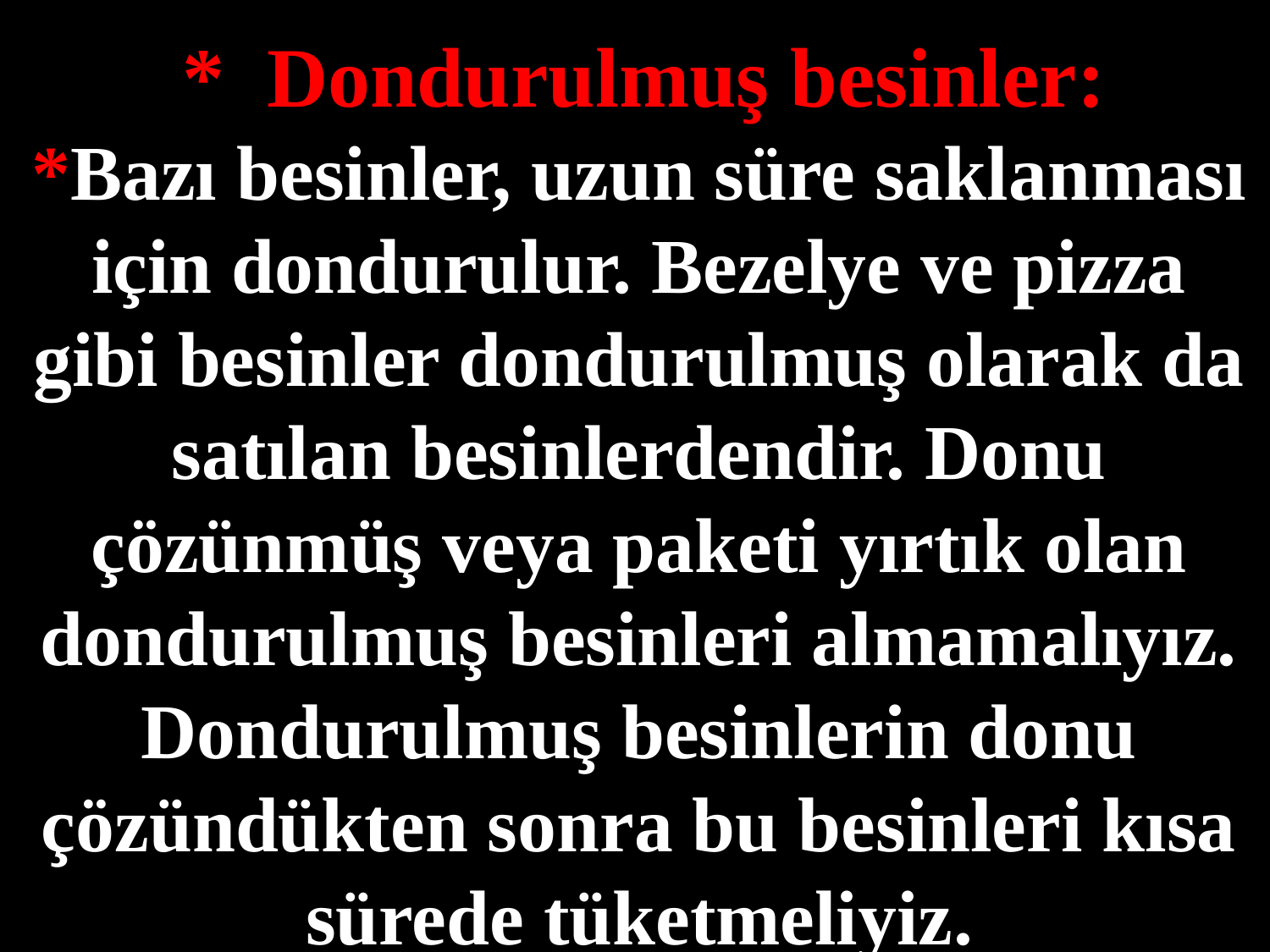

*  Dondurulmuş besinler:
*Bazı besinler, uzun süre saklanması için dondurulur. Bezelye ve pizza gibi besinler dondurulmuş olarak da satılan besinlerdendir. Donu çözünmüş veya paketi yırtık olan dondurulmuş besinleri almamalıyız. Dondurulmuş besinlerin donu çözündükten sonra bu besinleri kısa sürede tüketmeliyiz.
#